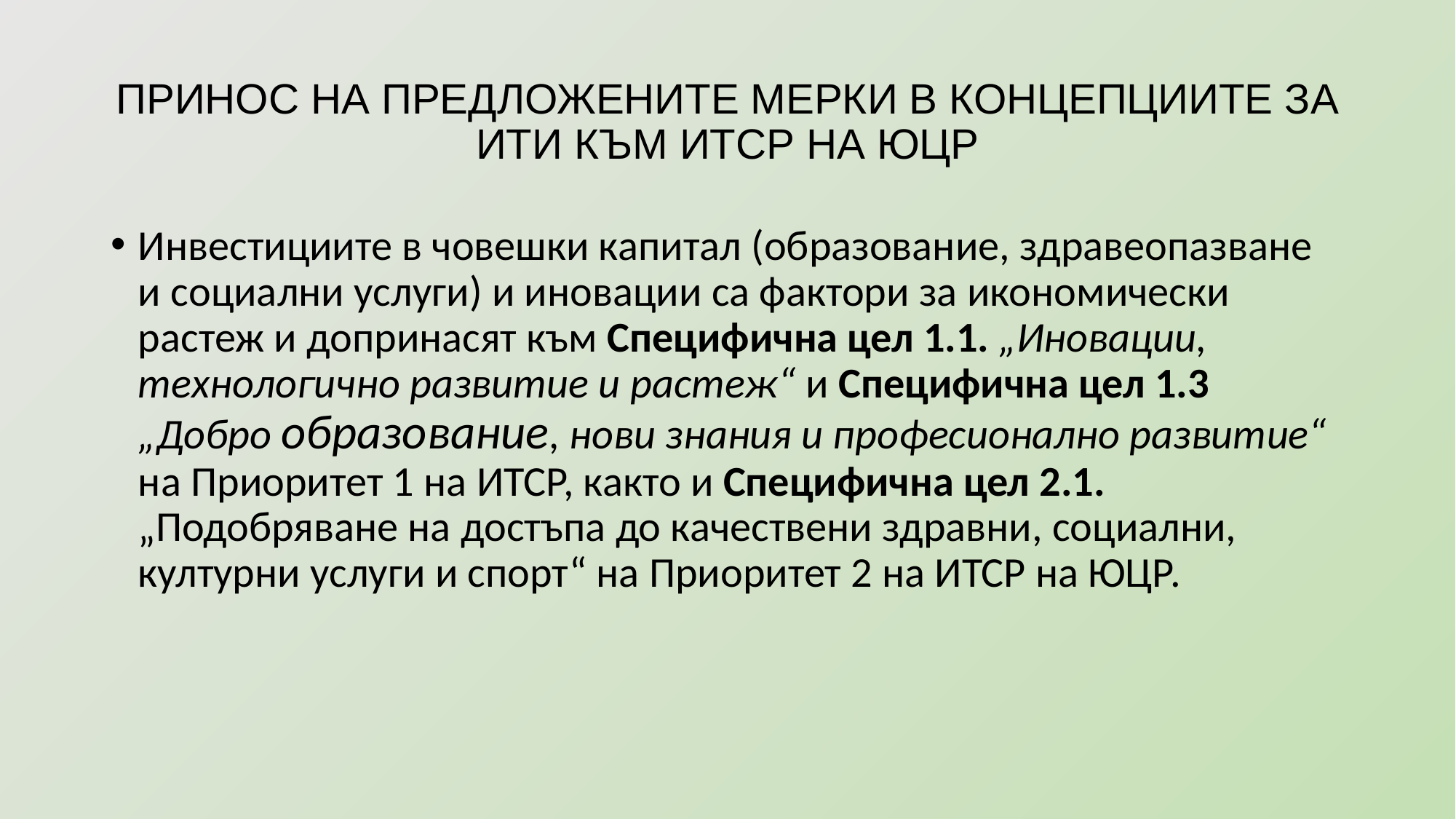

# ПРИНОС НА ПРЕДЛОЖЕНИТЕ МЕРКИ В КОНЦЕПЦИИТЕ ЗА ИТИ КЪМ ИТСР НА ЮЦР
Инвестициите в човешки капитал (образование, здравеопазване и социални услуги) и иновации са фактори за икономически растеж и допринасят към Специфична цел 1.1. „Иновации, технологично развитие и растеж“ и Специфична цел 1.3 „Добро образование, нови знания и професионално развитие“ на Приоритет 1 на ИТСР, както и Специфична цел 2.1. „Подобряване на достъпа до качествени здравни, социални, културни услуги и спорт“ на Приоритет 2 на ИТСР на ЮЦР.